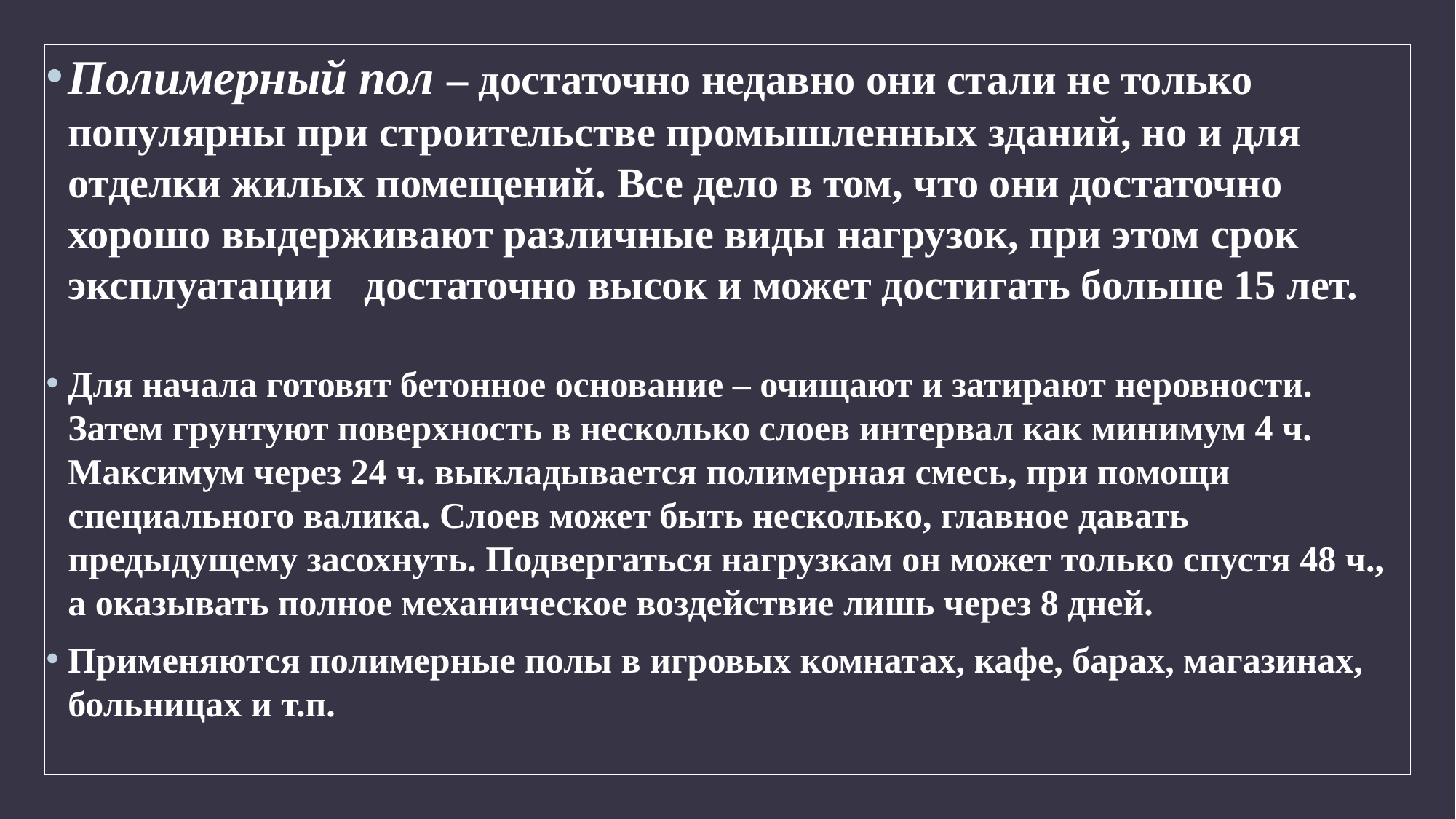

Полимерный пол – достаточно недавно они стали не только популярны при строительстве промышленных зданий, но и для отделки жилых помещений. Все дело в том, что они достаточно хорошо выдерживают различные виды нагрузок, при этом срок эксплуатации   достаточно высок и может достигать больше 15 лет.

Для начала готовят бетонное основание – очищают и затирают неровности. Затем грунтуют поверхность в несколько слоев интервал как минимум 4 ч. Максимум через 24 ч. выкладывается полимерная смесь, при помощи специального валика. Слоев может быть несколько, главное давать предыдущему засохнуть. Подвергаться нагрузкам он может только спустя 48 ч., а оказывать полное механическое воздействие лишь через 8 дней.
Применяются полимерные полы в игровых комнатах, кафе, барах, магазинах, больницах и т.п.